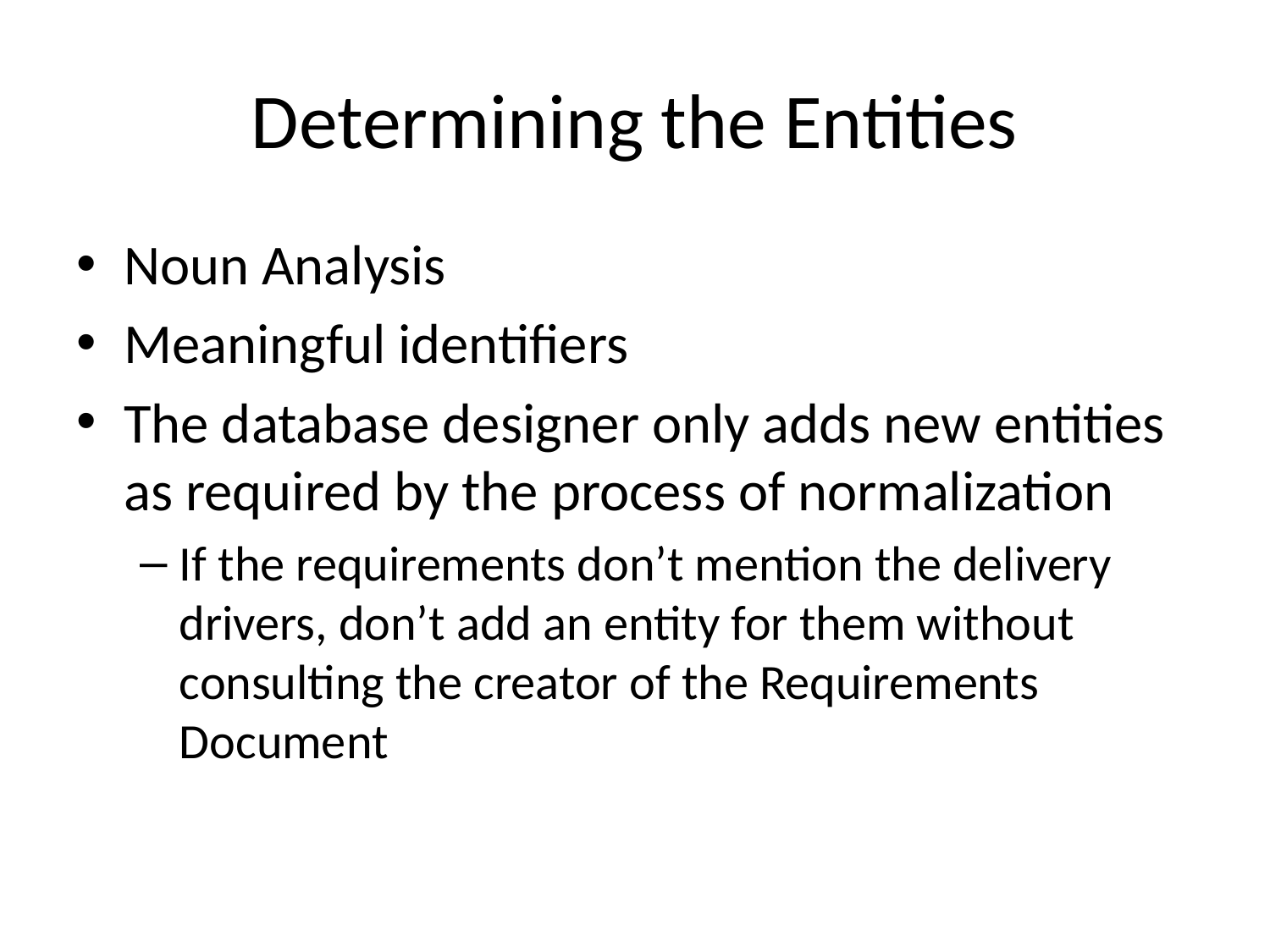

# Determining the Entities
Noun Analysis
Meaningful identifiers
The database designer only adds new entities as required by the process of normalization
If the requirements don’t mention the delivery drivers, don’t add an entity for them without consulting the creator of the Requirements Document